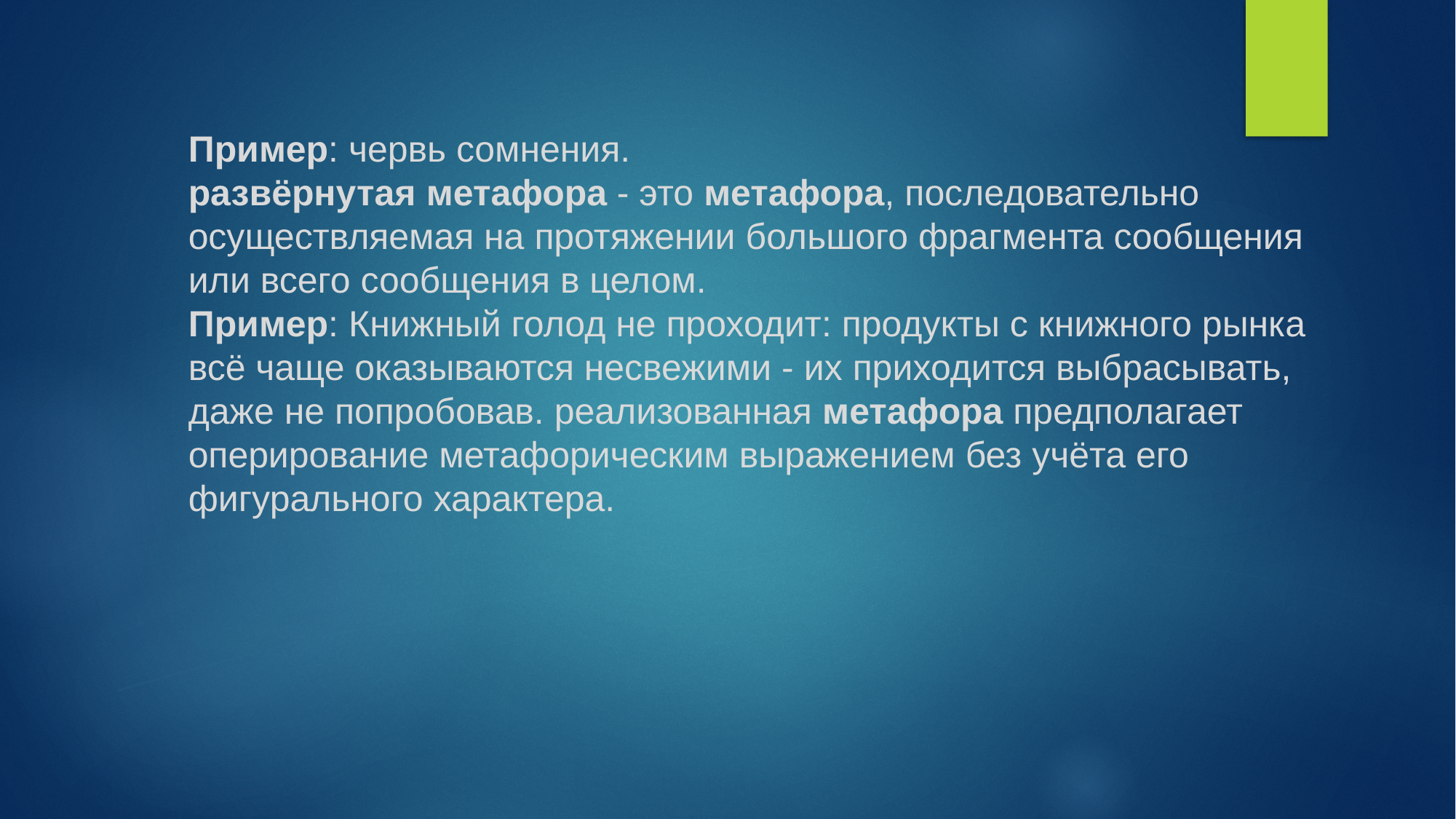

Пример: червь сомнения.
развёрнутая метафора - это метафора, последовательно осуществляемая на протяжении большого фрагмента сообщения или всего сообщения в целом.
Пример: Книжный голод не проходит: продукты с книжного рынка всё чаще оказываются несвежими - их приходится выбрасывать, даже не попробовав. реализованная метафора предполагает оперирование метафорическим выражением без учёта его фигурального характера.